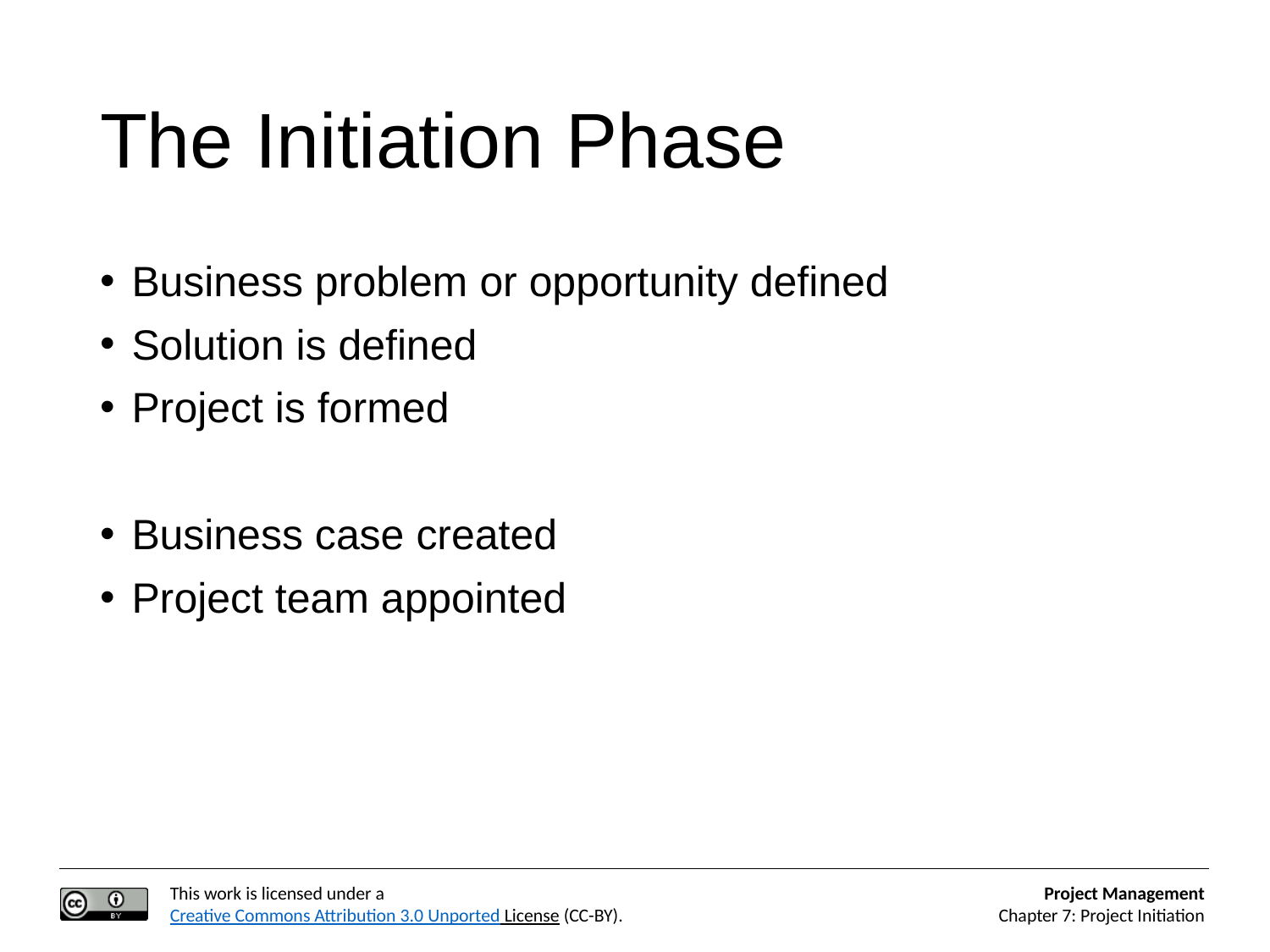

# The Initiation Phase
Business problem or opportunity defined
Solution is defined
Project is formed

Business case created
Project team appointed